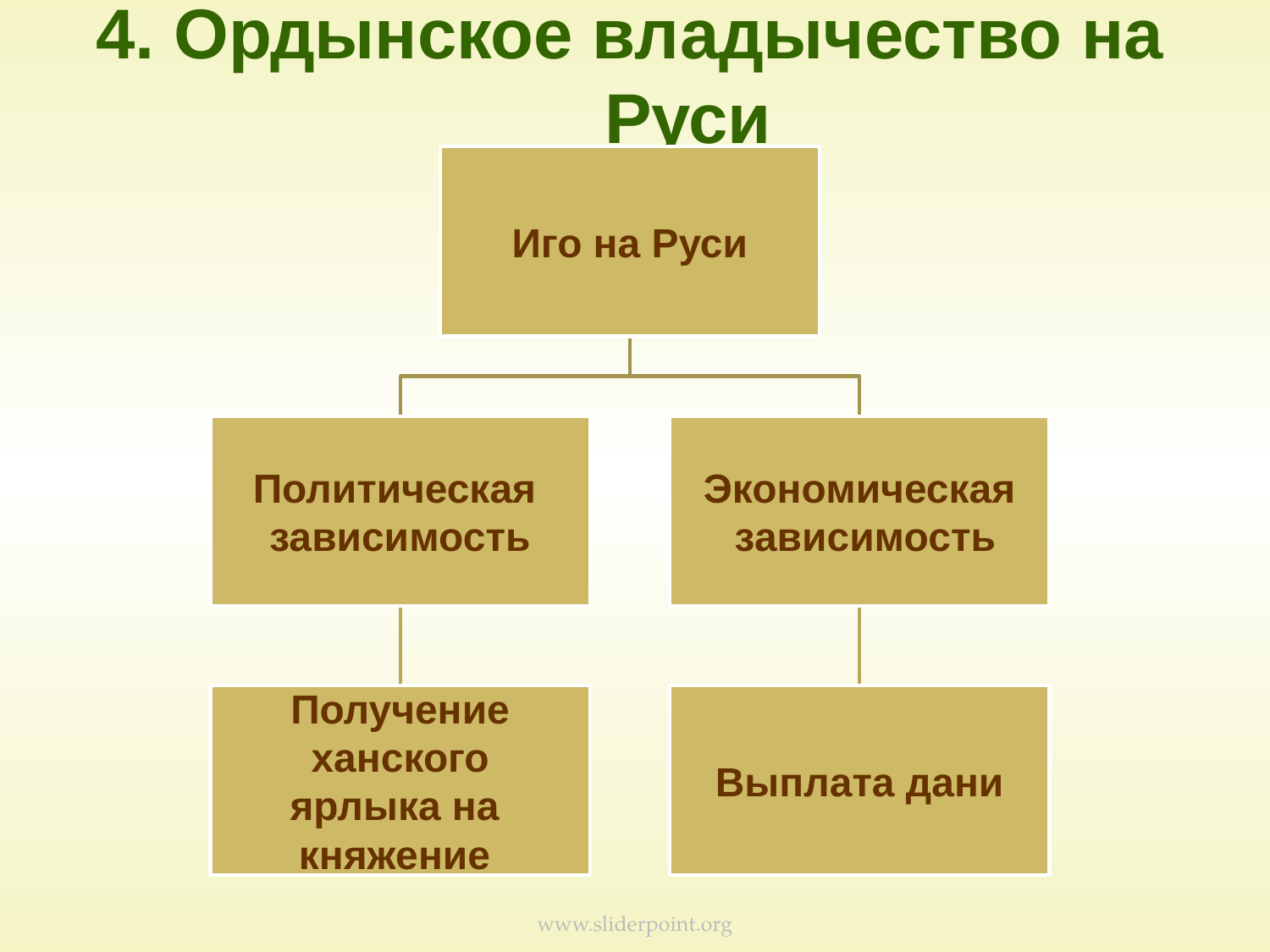

# 4. Ордынское владычество на Руси
Иго на Руси
Политическая
зависимость
Получение ханского
ярлыка на
княжение
Экономическая
 зависимость
Выплата дани
www.sliderpoint.org